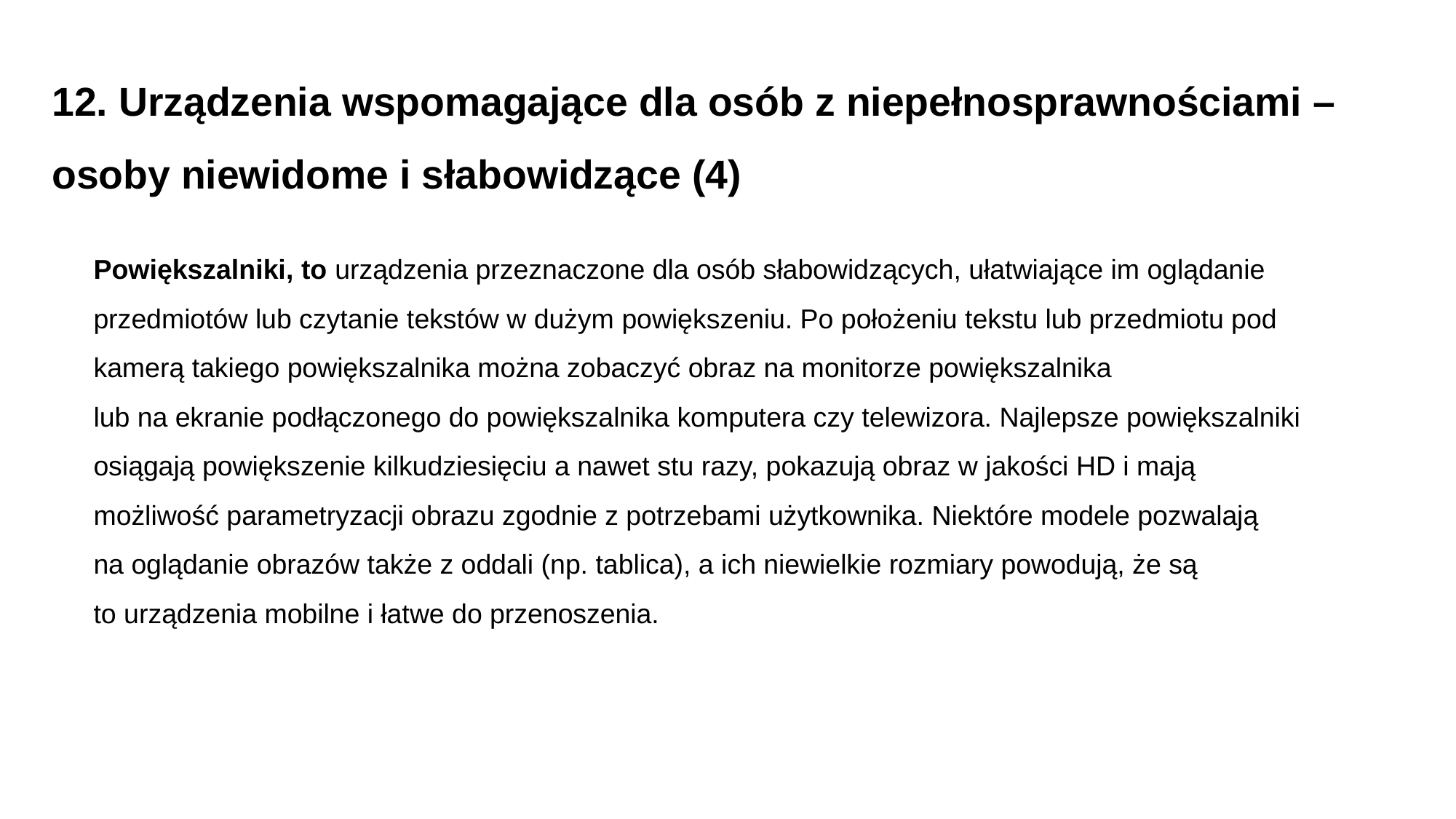

# 12. Urządzenia wspomagające dla osób z niepełnosprawnościami – osoby niewidome i słabowidzące (4)
Powiększalniki, to urządzenia przeznaczone dla osób słabowidzących, ułatwiające im oglądanie przedmiotów lub czytanie tekstów w dużym powiększeniu. Po położeniu tekstu lub przedmiotu pod kamerą takiego powiększalnika można zobaczyć obraz na monitorze powiększalnika
lub na ekranie podłączonego do powiększalnika komputera czy telewizora. Najlepsze powiększalniki osiągają powiększenie kilkudziesięciu a nawet stu razy, pokazują obraz w jakości HD i mają możliwość parametryzacji obrazu zgodnie z potrzebami użytkownika. Niektóre modele pozwalają na oglądanie obrazów także z oddali (np. tablica), a ich niewielkie rozmiary powodują, że są to urządzenia mobilne i łatwe do przenoszenia.